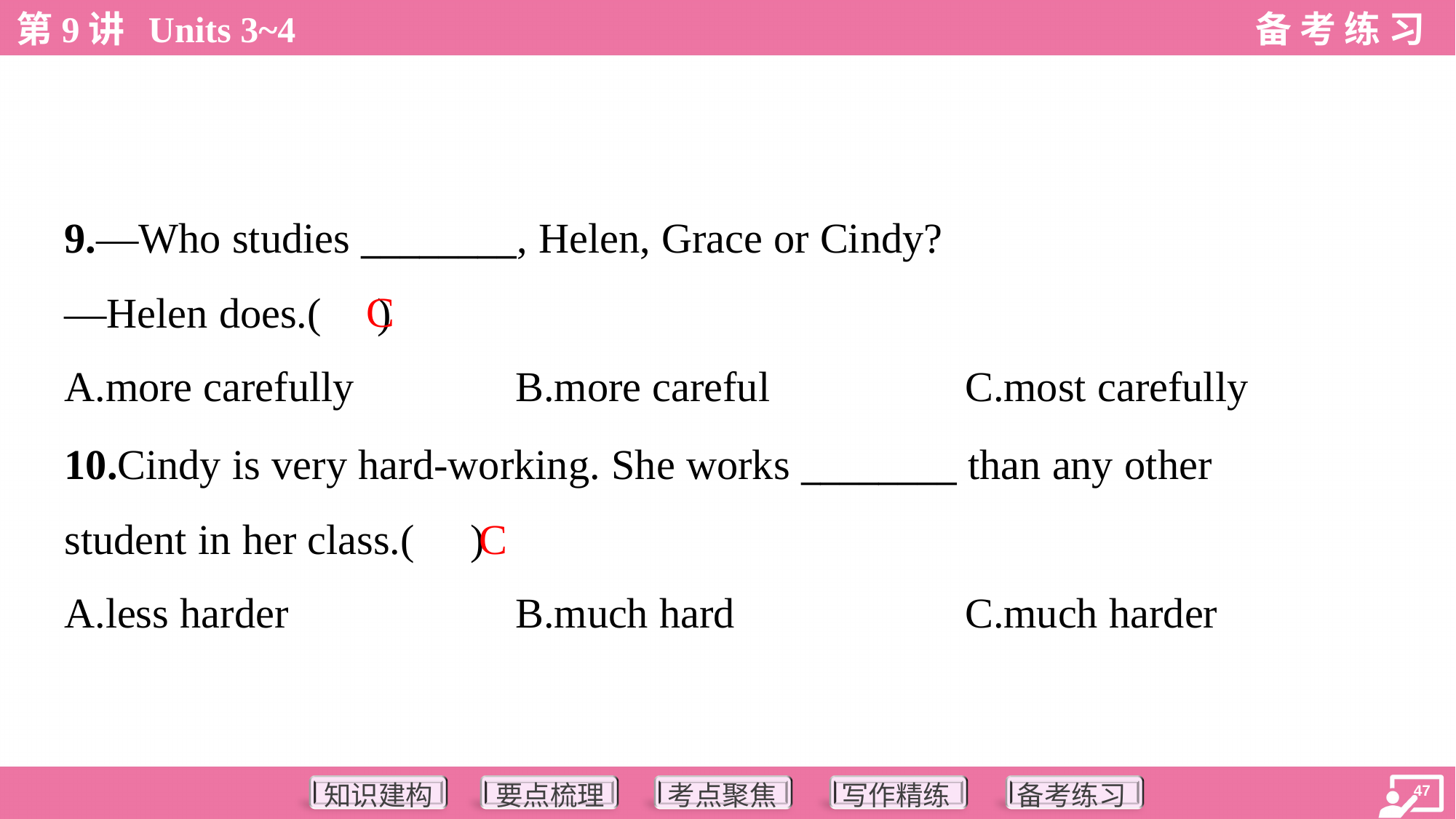

9.—Who studies ________, Helen, Grace or Cindy?
—Helen does.(     )
C
A.more carefully	B.more careful	C.most carefully
10.Cindy is very hard-working. She works ________ than any other
student in her class.(     )
C
A.less harder	B.much hard	C.much harder